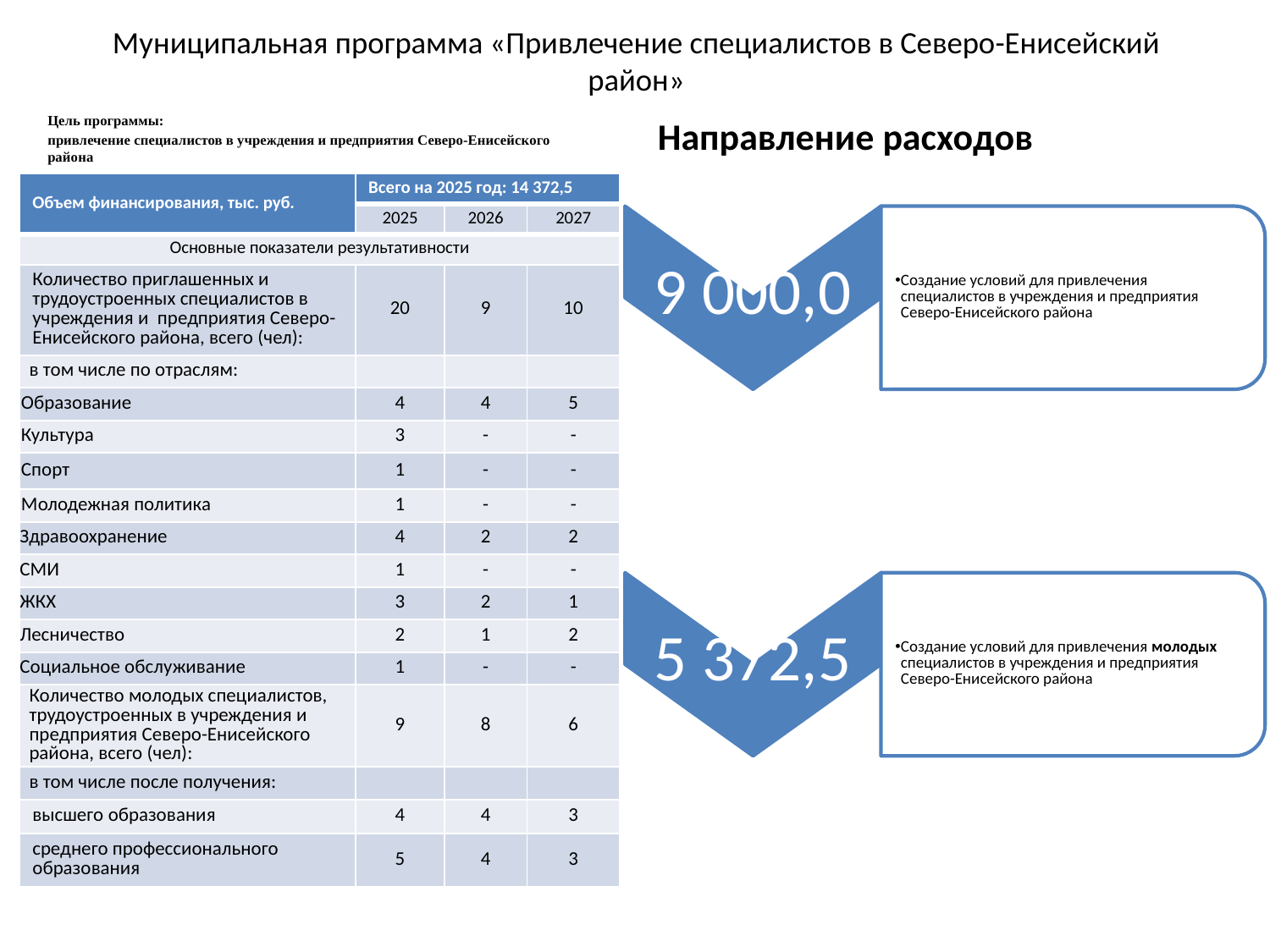

# Муниципальная программа «Привлечение специалистов в Северо-Енисейский район»
Цель программы:
привлечение специалистов в учреждения и предприятия Северо-Енисейского района
Направление расходов
| Объем финансирования, тыс. руб. | Всего на 2025 год: 14 372,5 |  |  |
| --- | --- | --- | --- |
|  | 2025 | 2026 | 2027 |
| Основные показатели результативности |  |  |  |
| Количество приглашенных и трудоустроенных специалистов в учреждения и предприятия Северо-Енисейского района, всего (чел): | 20 | 9 | 10 |
| в том числе по отраслям: |  |  |  |
| Образование | 4 | 4 | 5 |
| Культура | 3 | - | - |
| Спорт | 1 | - | - |
| Молодежная политика | 1 | - | - |
| Здравоохранение | 4 | 2 | 2 |
| СМИ | 1 | - | - |
| ЖКХ | 3 | 2 | 1 |
| Лесничество | 2 | 1 | 2 |
| Социальное обслуживание | 1 | - | - |
| Количество молодых специалистов, трудоустроенных в учреждения и предприятия Северо-Енисейского района, всего (чел): | 9 | 8 | 6 |
| в том числе после получения: |  |  |  |
| высшего образования | 4 | 4 | 3 |
| среднего профессионального образования | 5 | 4 | 3 |
9 000,0
Создание условий для привлечения специалистов в учреждения и предприятия Северо-Енисейского района
5 372,5
Создание условий для привлечения молодых специалистов в учреждения и предприятия Северо-Енисейского района